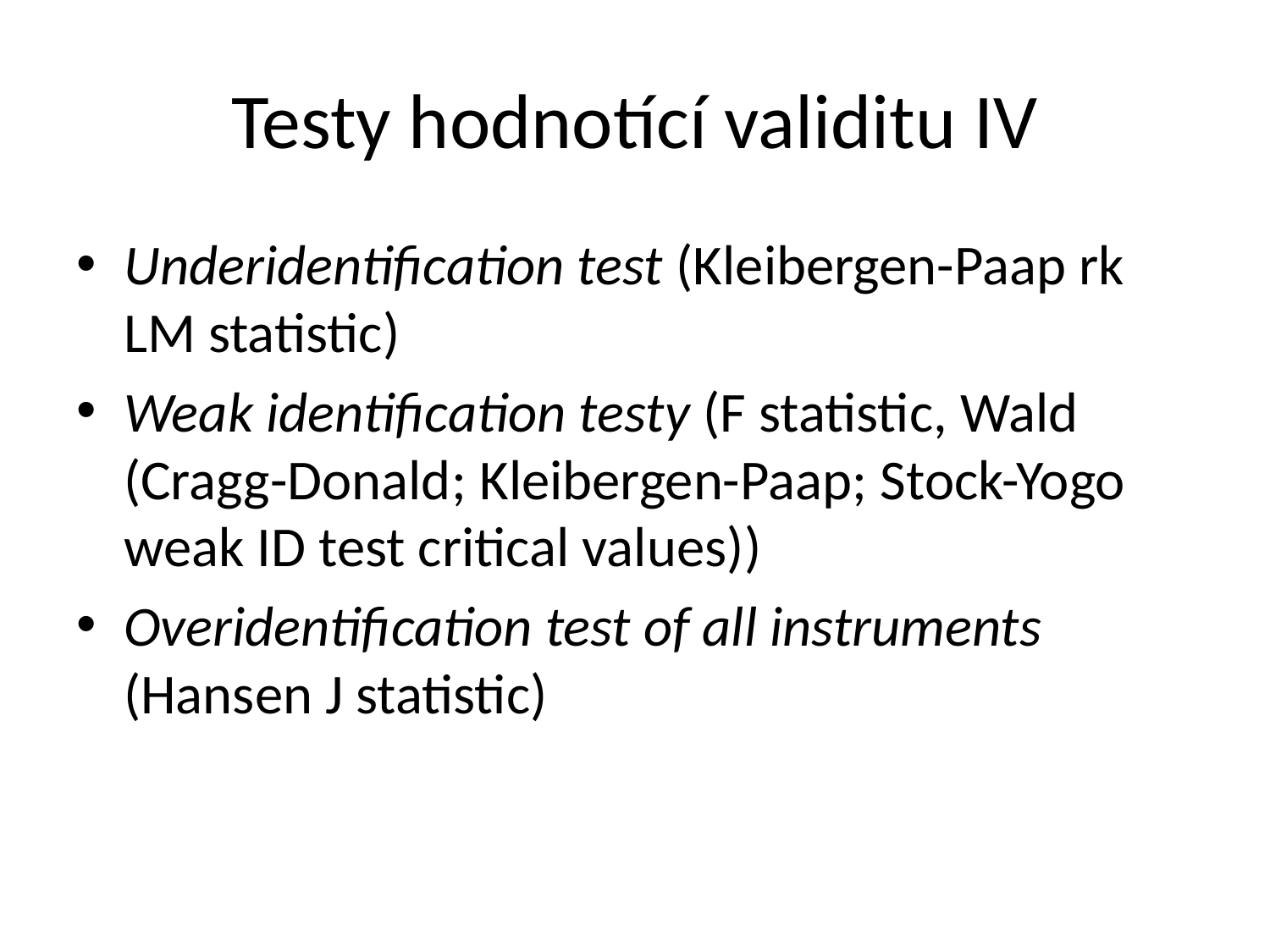

# Testy hodnotící validitu IV
Underidentification test (Kleibergen-Paap rk LM statistic)
Weak identification testy (F statistic, Wald (Cragg-Donald; Kleibergen-Paap; Stock-Yogo weak ID test critical values))
Overidentification test of all instruments (Hansen J statistic)